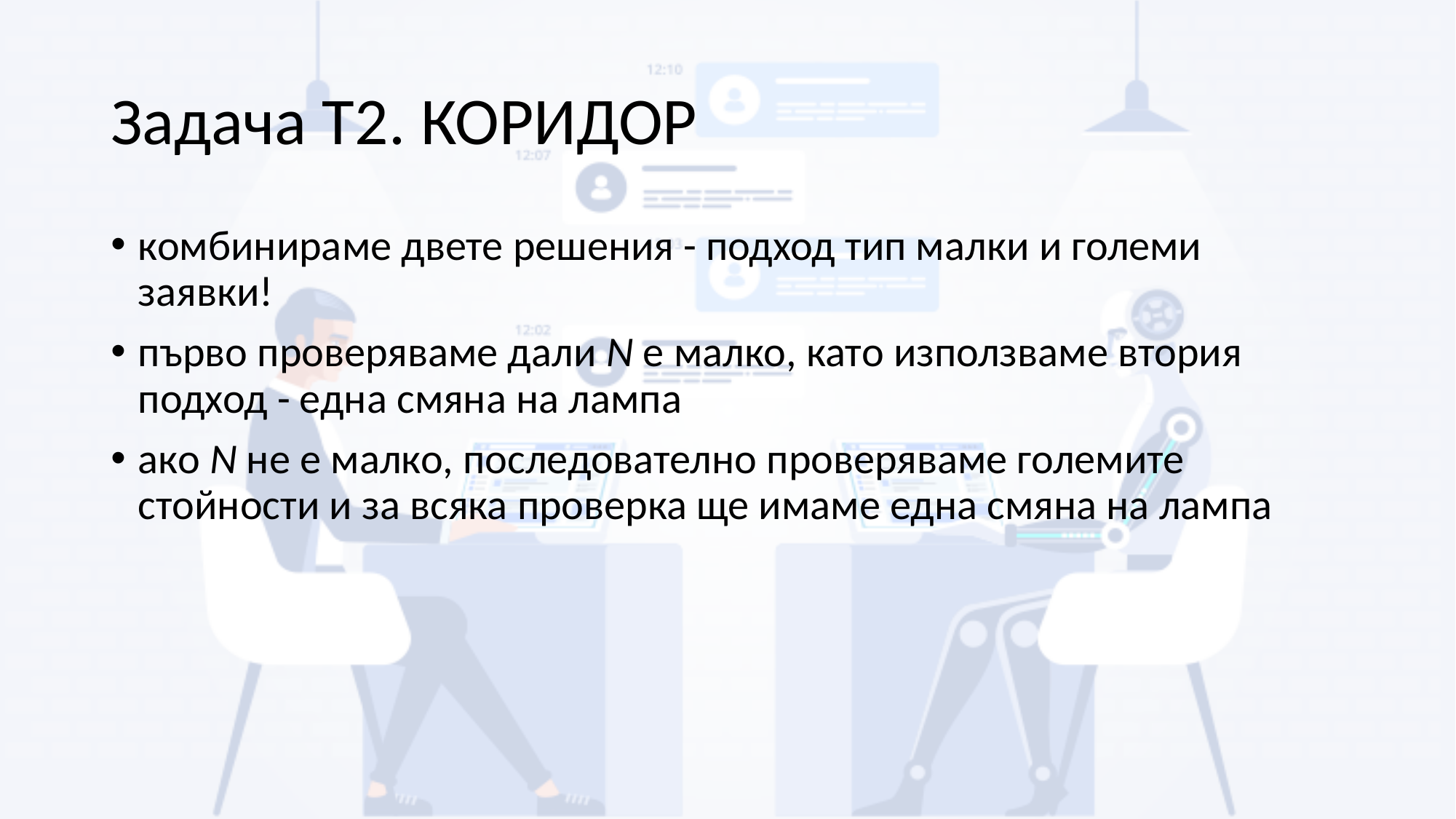

# Задача T2. КОРИДОР
комбинираме двете решения - подход тип малки и големи заявки!
първо проверяваме дали N е малко, като използваме втория подход - една смяна на лампа
ако N не е малко, последователно проверяваме големите стойности и за всяка проверка ще имаме една смяна на лампа